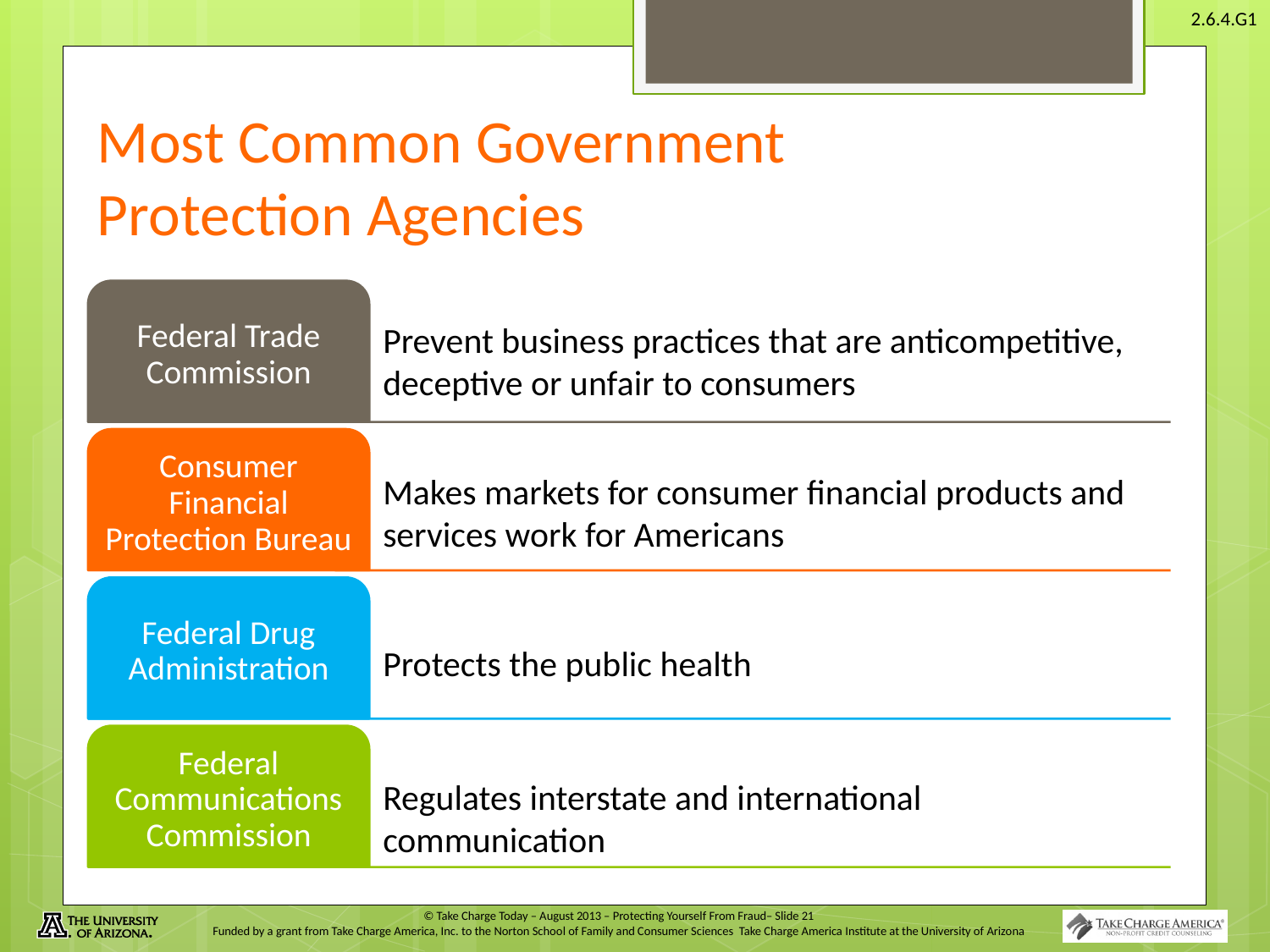

# Most Common Government Protection Agencies

Federal Trade Commission

Consumer Financial Protection Bureau
Federal Drug Administration
Federal Communications Commission
Prevent business practices that are anticompetitive, deceptive or unfair to consumers
Makes markets for consumer financial products and services work for Americans
Protects the public health
Regulates interstate and international communication